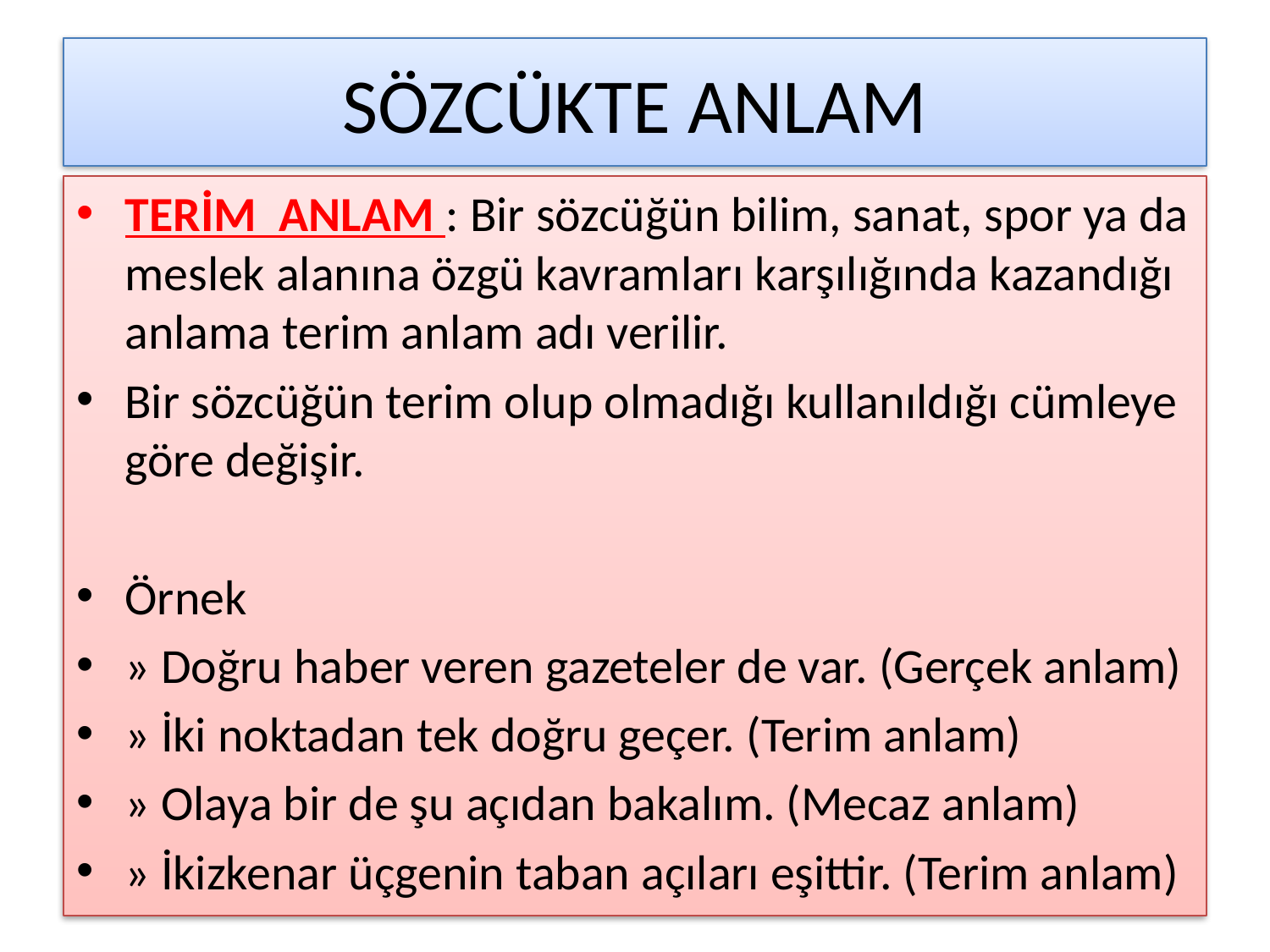

# SÖZCÜKTE ANLAM
TERİM  ANLAM : Bir sözcüğün bilim, sanat, spor ya da meslek alanına özgü kavramları karşılığında kazandığı anlama terim anlam adı verilir.
Bir sözcüğün terim olup olmadığı kullanıldığı cümleye göre değişir.

Örnek
» Doğru haber veren gazeteler de var. (Gerçek anlam)
» İki noktadan tek doğru geçer. (Terim anlam)
» Olaya bir de şu açıdan bakalım. (Mecaz anlam)
» İkizkenar üçgenin taban açıları eşittir. (Terim anlam)